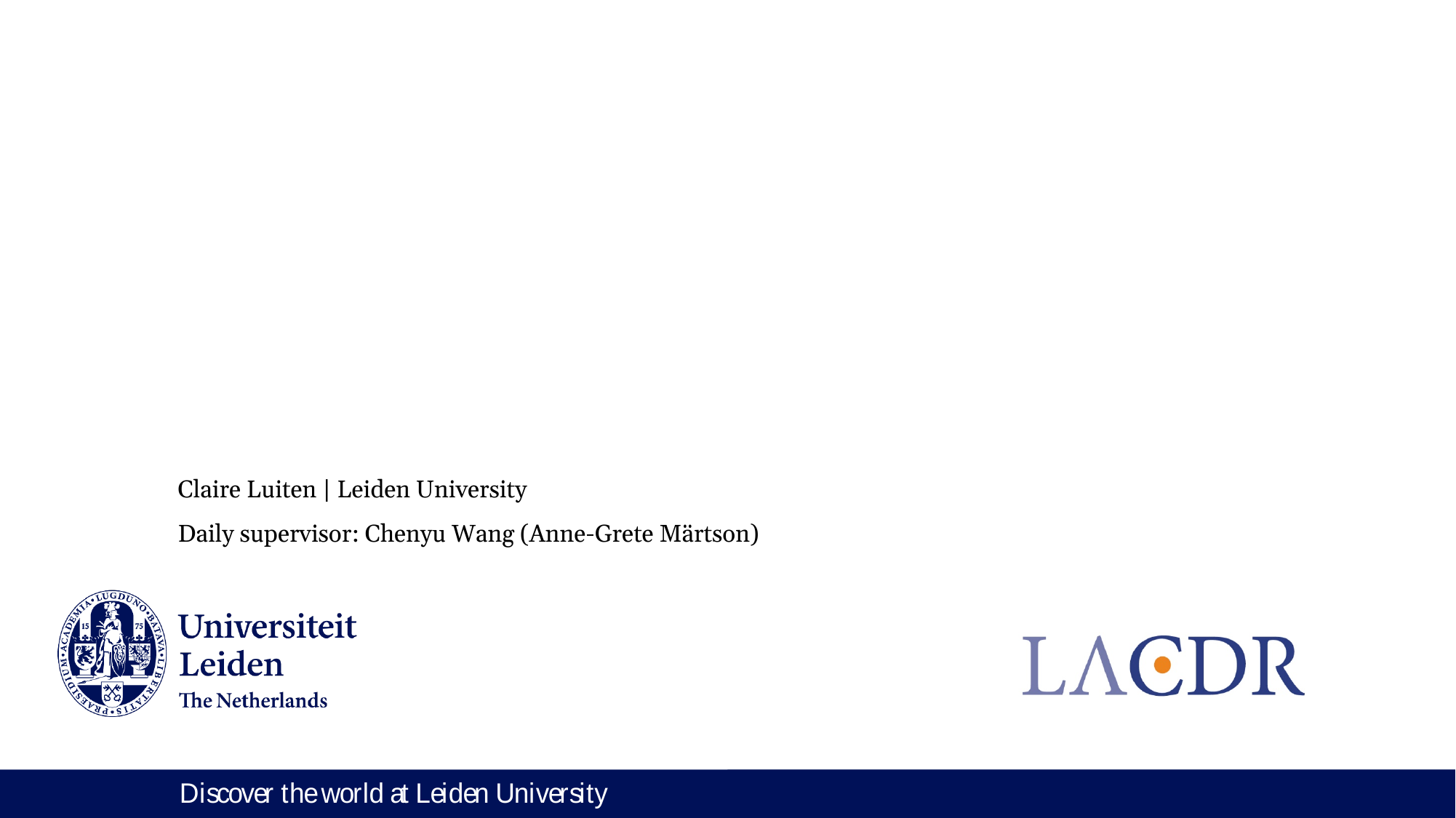

# “TCLE modelling of three different virus groups to evaluate antiviral efficacy for Remdesivir and GS-441524”
Claire Luiten | Leiden University
Daily supervisor: Chenyu Wang (Anne-Grete Märtson)